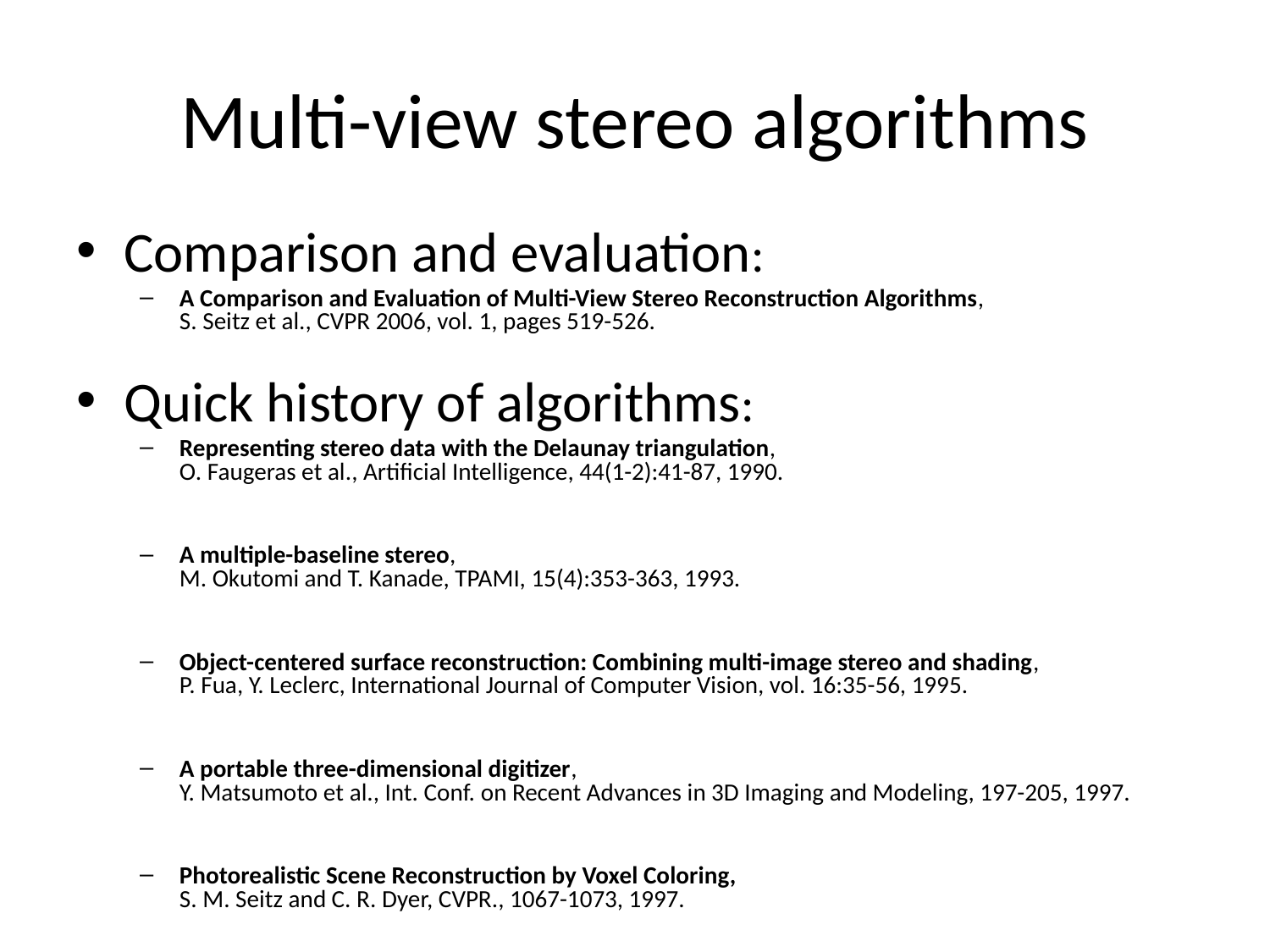

# Multi-view stereo algorithms
Comparison and evaluation:
A Comparison and Evaluation of Multi-View Stereo Reconstruction Algorithms,
S. Seitz et al., CVPR 2006, vol. 1, pages 519-526.

Quick history of algorithms:
Representing stereo data with the Delaunay triangulation,
O. Faugeras et al., Artificial Intelligence, 44(1-2):41-87, 1990.

A multiple-baseline stereo,
M. Okutomi and T. Kanade, TPAMI, 15(4):353-363, 1993.

Object-centered surface reconstruction: Combining multi-image stereo and shading,
P. Fua, Y. Leclerc, International Journal of Computer Vision, vol. 16:35-56, 1995.

A portable three-dimensional digitizer,
Y. Matsumoto et al., Int. Conf. on Recent Advances in 3D Imaging and Modeling, 197-205, 1997.

Photorealistic Scene Reconstruction by Voxel Coloring,
S. M. Seitz and C. R. Dyer, CVPR., 1067-1073, 1997.

Variational principles, surface evolution, PDE's, level set methods and the stereo problem,
O. Faugeras and R. Keriven, IEEE Trans. on Image Processing, 7(3):336-344, 1998.